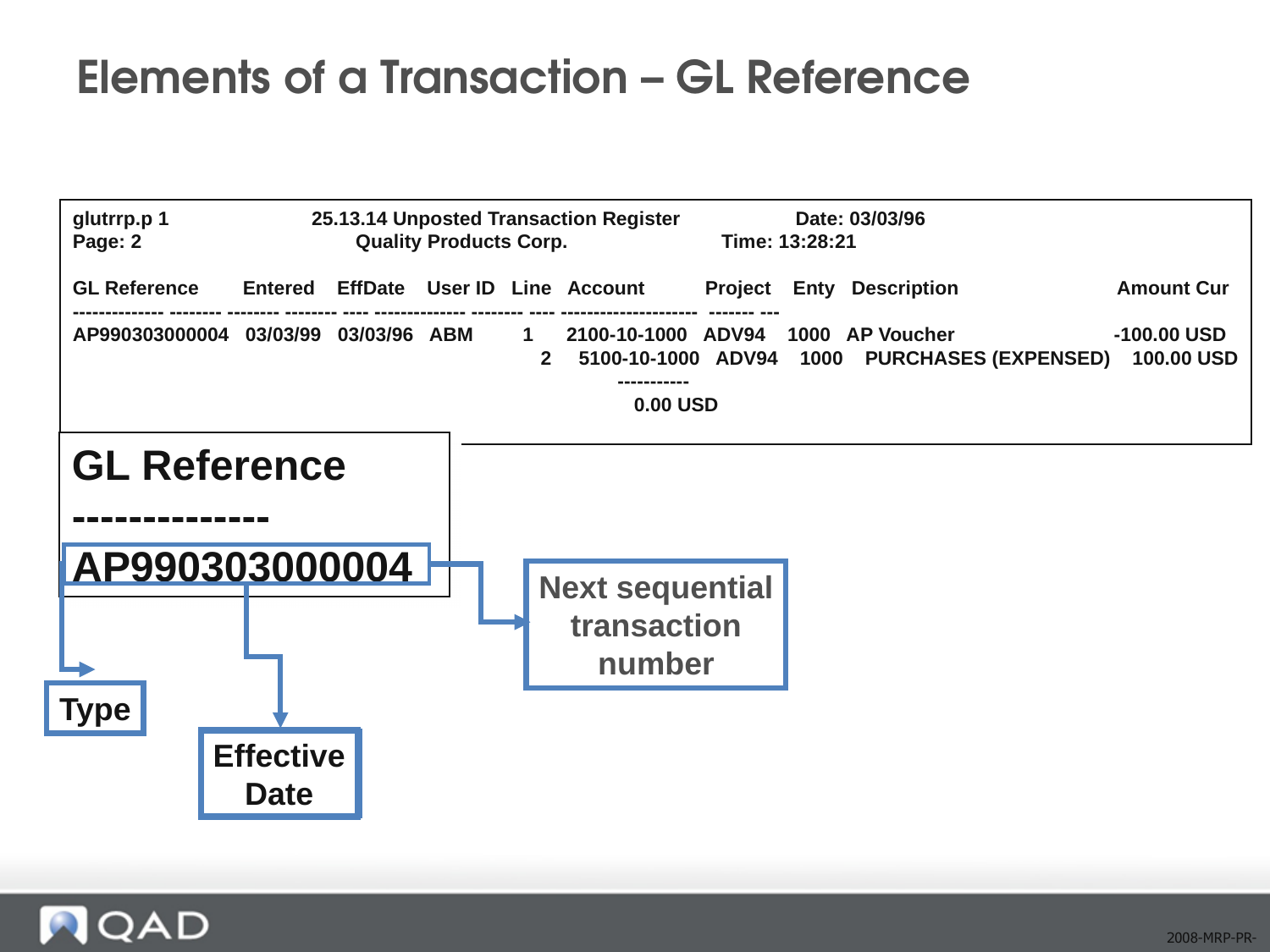

# Elements of a Transaction – GL Reference
glutrrp.p 1                          25.13.14 Unposted Transaction Register                     Date: 03/03/96
Page: 2                                       Quality Products Corp.                            Time: 13:28:21

GL Reference        Entered    EffDate    User ID   Line   Account           Project    Enty   Description                             Amount Cur
-------------- -------- -------- -------- ---- -------------- -------- ---- ---------------------  ------- ---
AP990303000004   03/03/99   03/03/96   ABM         1      2100-10-1000   ADV94    1000   AP Voucher                             -100.00 USD
                                                                                     2     5100-10-1000   ADV94    1000    PURCHASES (EXPENSED)    100.00 USD
                                                                                                   -----------
                                                                                                      0.00 USD

GL Reference
--------------
AP990303000004

Next sequential
transaction
number
Type
Effective
Date

2008-MRP-PR-